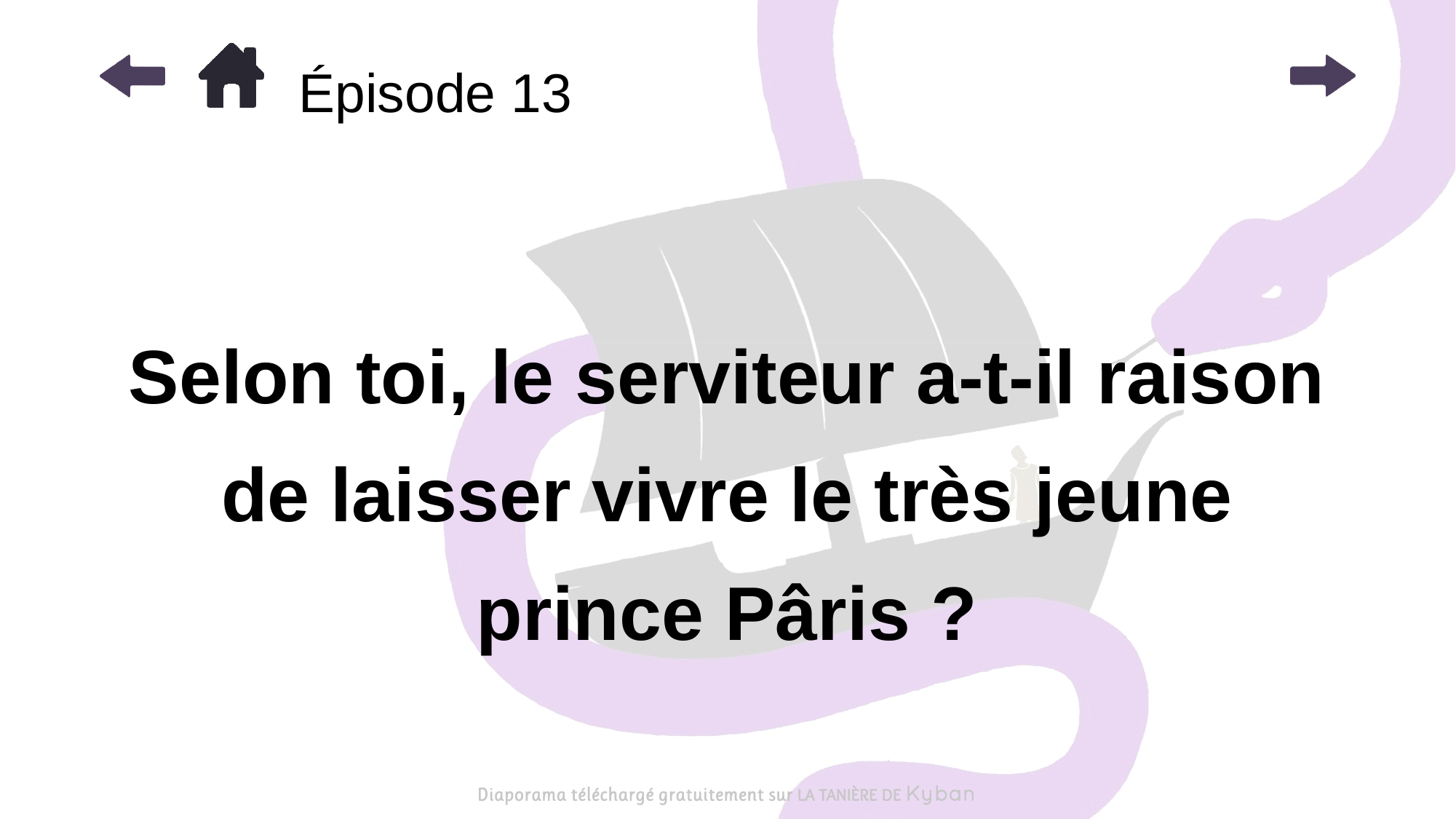

# Épisode 13
Selon toi, le serviteur a-t-il raison de laisser vivre le très jeune prince Pâris ?